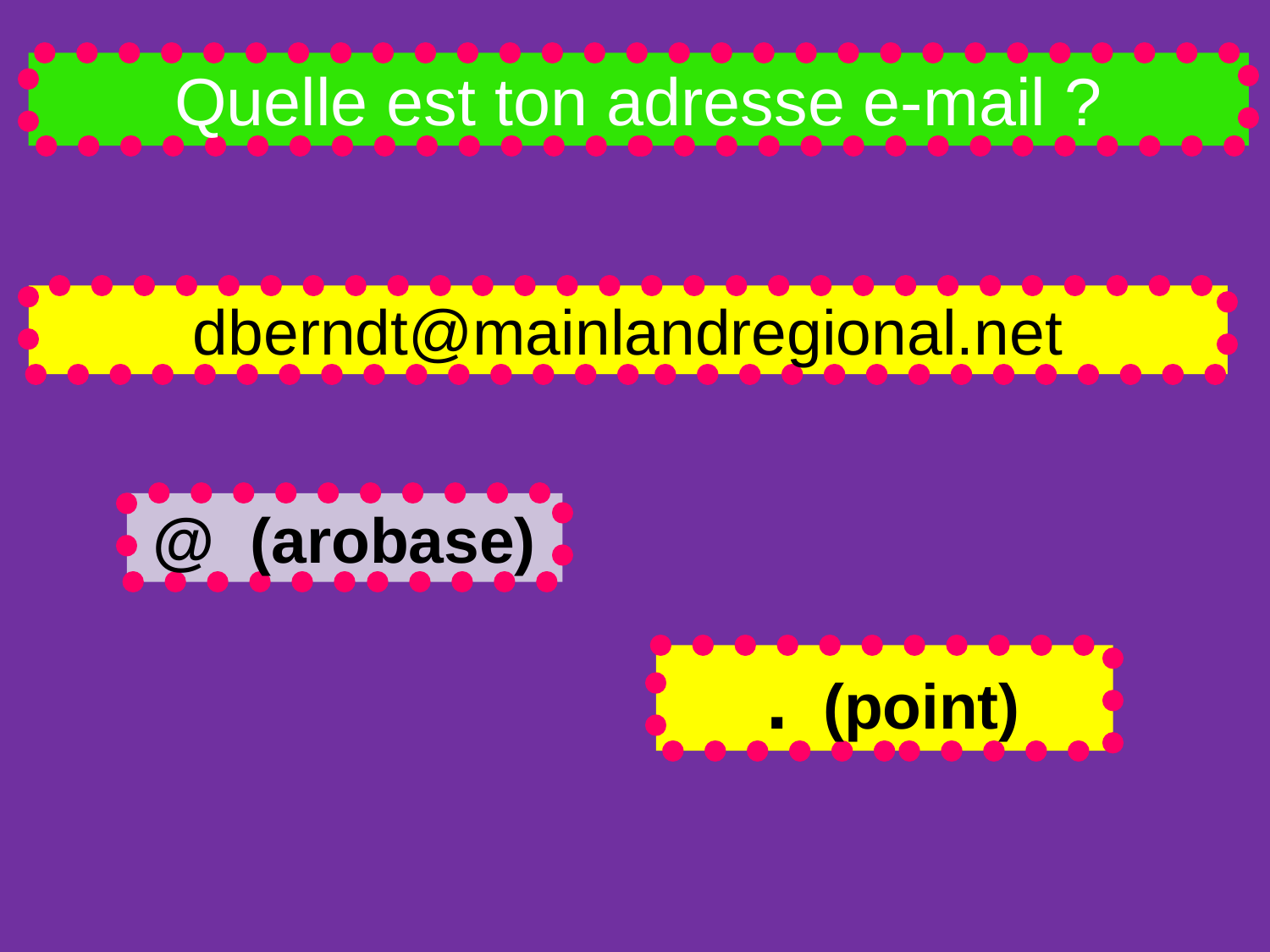

Quelle est ton adresse e-mail ?
dberndt@mainlandregional.net
@  (arobase)
 .  (point)